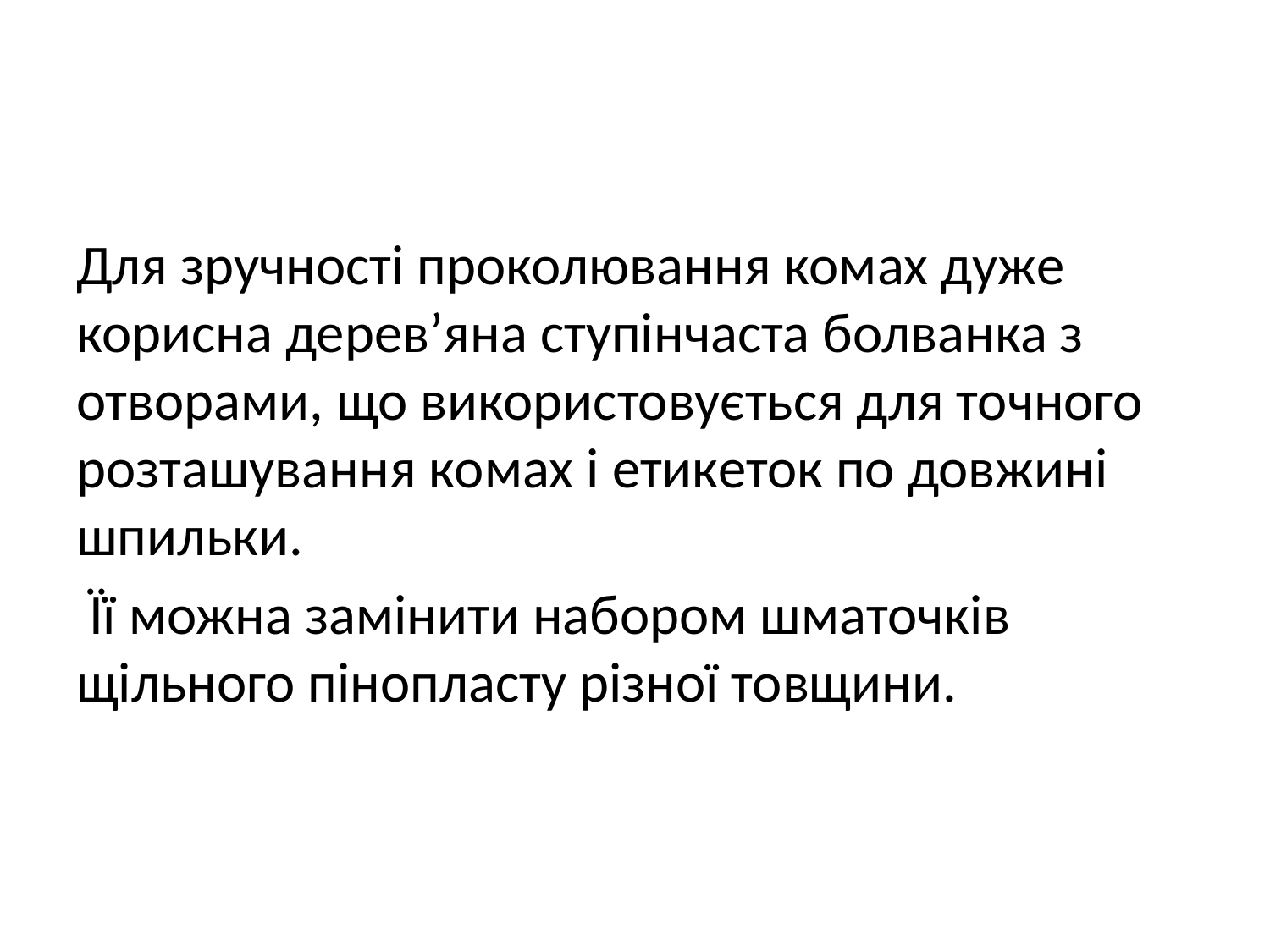

#
Для зручності проколювання комах дуже корисна дерев’яна ступінчаста болванка з отворами, що використовується для точного розташування комах і етикеток по довжині шпильки.
 Її можна замінити набором шматочків щільного пінопласту різної товщини.